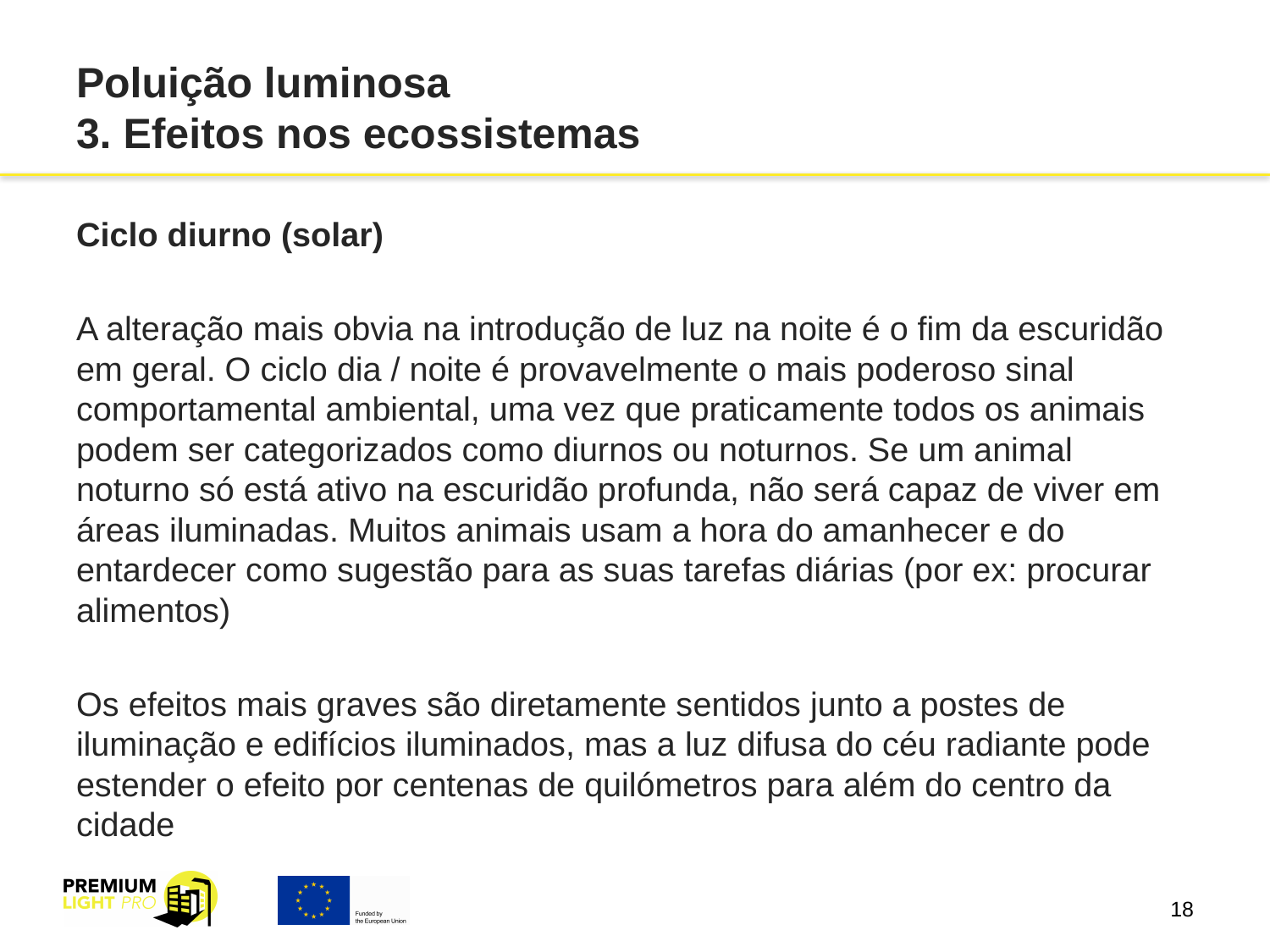

# Poluição luminosa 3. Efeitos nos ecossistemas
Ciclo diurno (solar)

A alteração mais obvia na introdução de luz na noite é o fim da escuridão em geral. O ciclo dia / noite é provavelmente o mais poderoso sinal comportamental ambiental, uma vez que praticamente todos os animais podem ser categorizados como diurnos ou noturnos. Se um animal noturno só está ativo na escuridão profunda, não será capaz de viver em áreas iluminadas. Muitos animais usam a hora do amanhecer e do entardecer como sugestão para as suas tarefas diárias (por ex: procurar alimentos)

Os efeitos mais graves são diretamente sentidos junto a postes de iluminação e edifícios iluminados, mas a luz difusa do céu radiante pode estender o efeito por centenas de quilómetros para além do centro da cidade